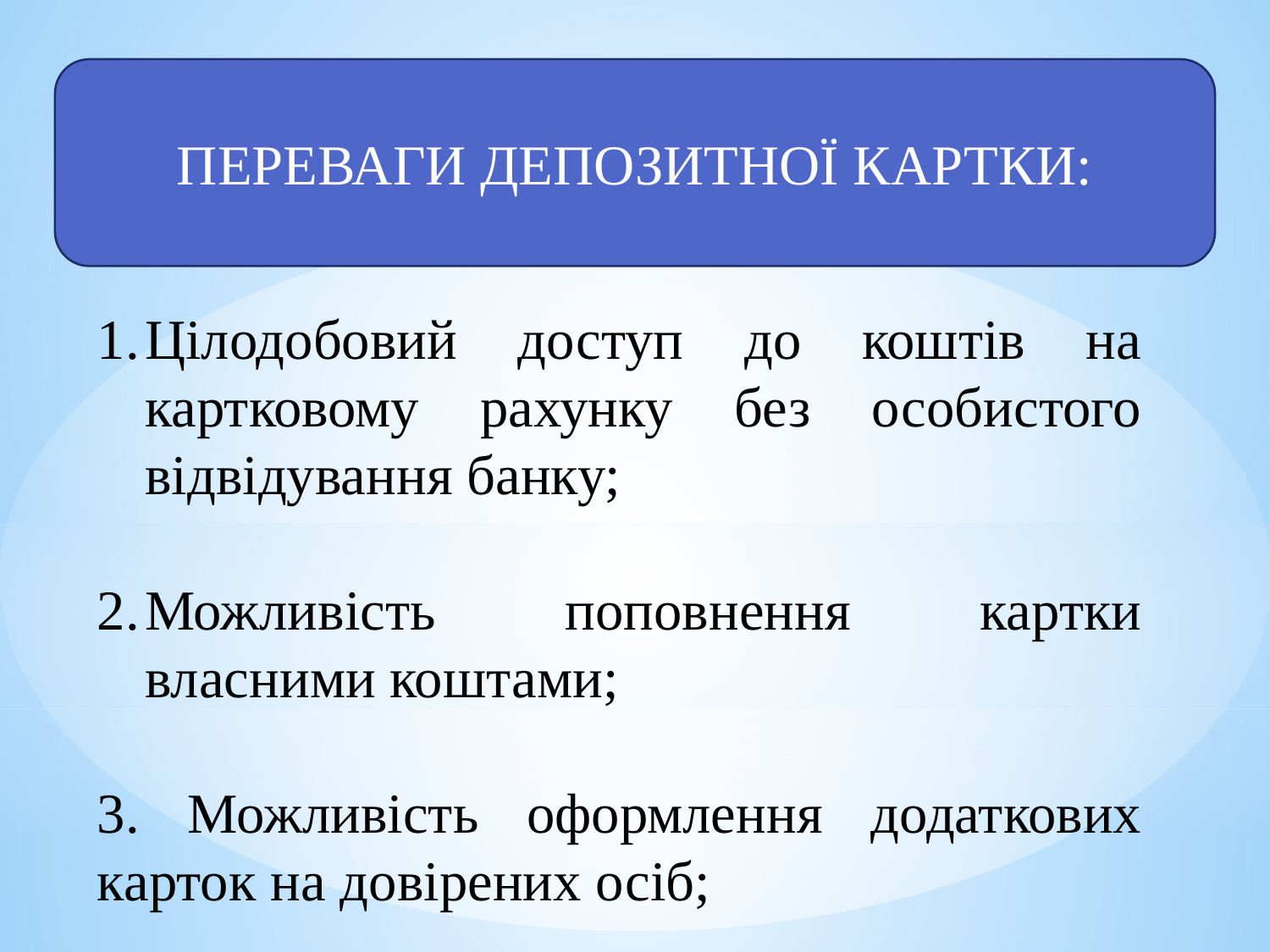

ПЕРЕВАГИ ДЕПОЗИТНОЇ КАРТКИ:
Цілодобовий доступ до коштів на картковому рахунку без особистого відвідування банку;

Можливість поповнення картки власними коштами;

3. Можливість оформлення додаткових карток на довірених осіб;